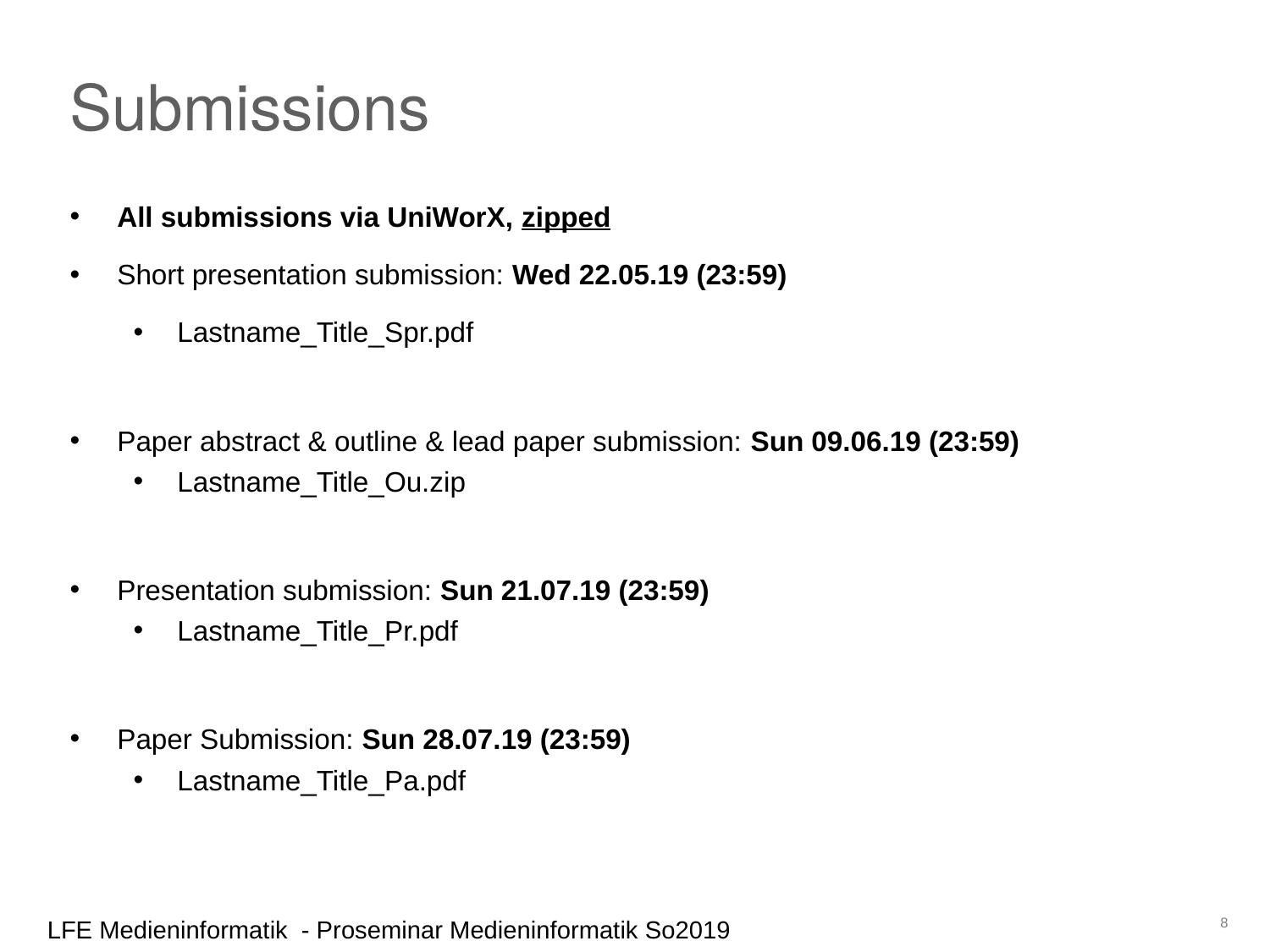

Submissions
All submissions via UniWorX, zipped
Short presentation submission: Wed 22.05.19 (23:59)
Lastname_Title_Spr.pdf
Paper abstract & outline & lead paper submission: Sun 09.06.19 (23:59)
Lastname_Title_Ou.zip
Presentation submission: Sun 21.07.19 (23:59)
Lastname_Title_Pr.pdf
Paper Submission: Sun 28.07.19 (23:59)
Lastname_Title_Pa.pdf

8